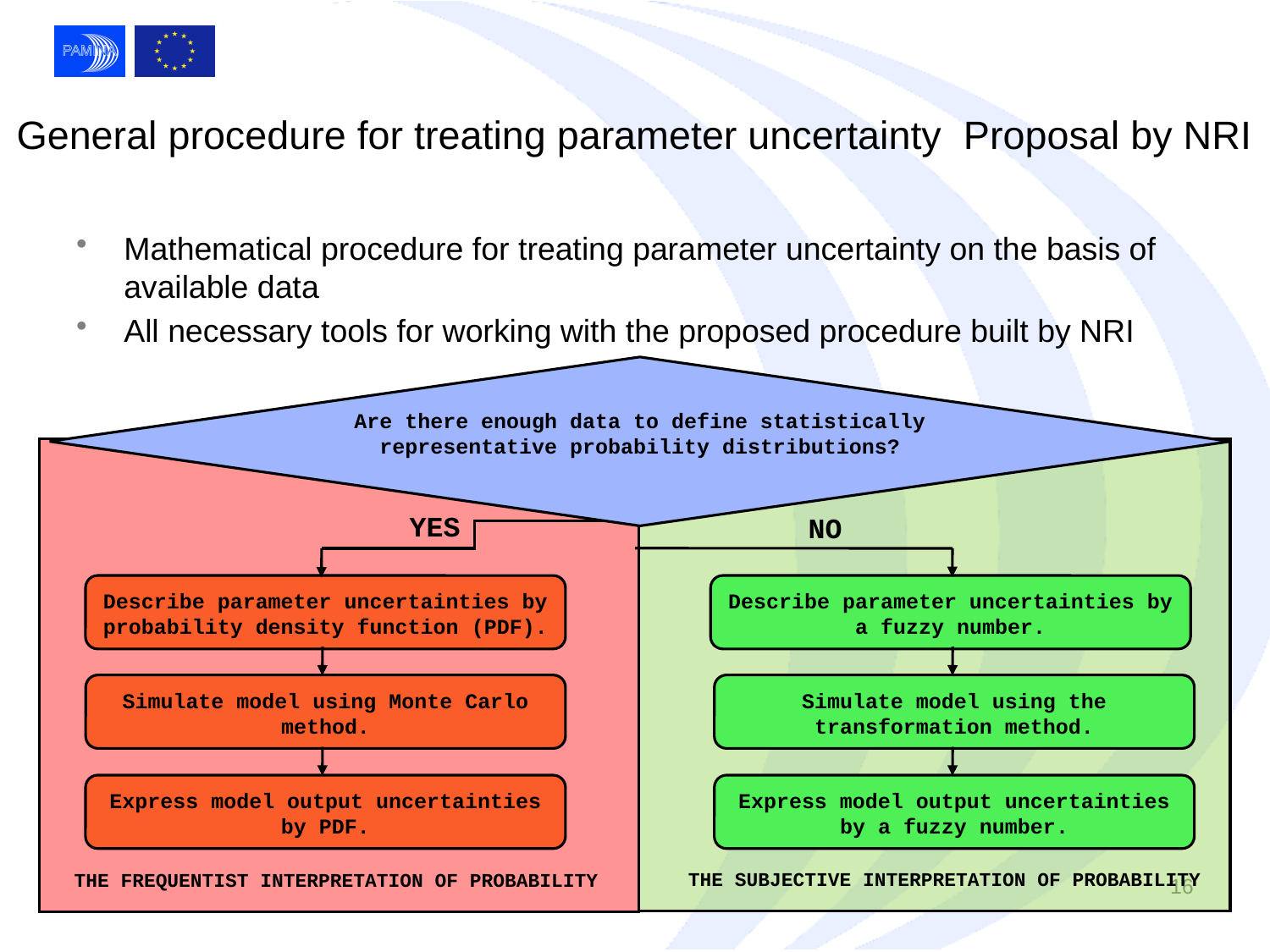

# General procedure for treating parameter uncertainty  Proposal by NRI
Mathematical procedure for treating parameter uncertainty on the basis of available data
All necessary tools for working with the proposed procedure built by NRI
Are there enough data to define statistically representative probability distributions?

YES
NO
Describe parameter uncertainties by probability density function (PDF).
Describe parameter uncertainties by a fuzzy number.

Simulate model using Monte Carlo method.

Simulate model using the transformation method.
Express model output uncertainties by PDF.
Express model output uncertainties by a fuzzy number.
THE SUBJECTIVE INTERPRETATION OF PROBABILITY
THE FREQUENTIST INTERPRETATION OF PROBABILITY
16